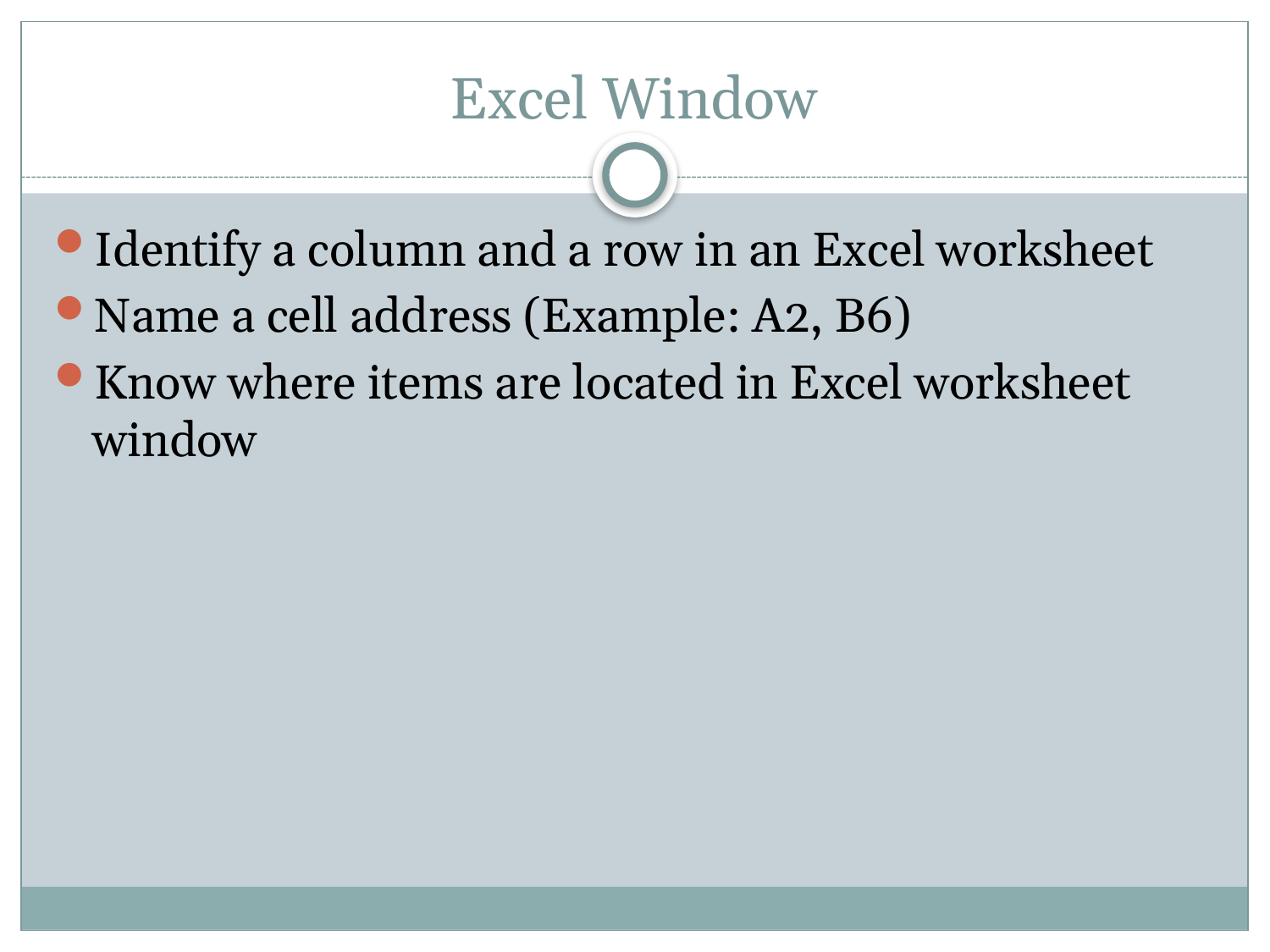

# Excel Window
Identify a column and a row in an Excel worksheet
Name a cell address (Example: A2, B6)
Know where items are located in Excel worksheet window